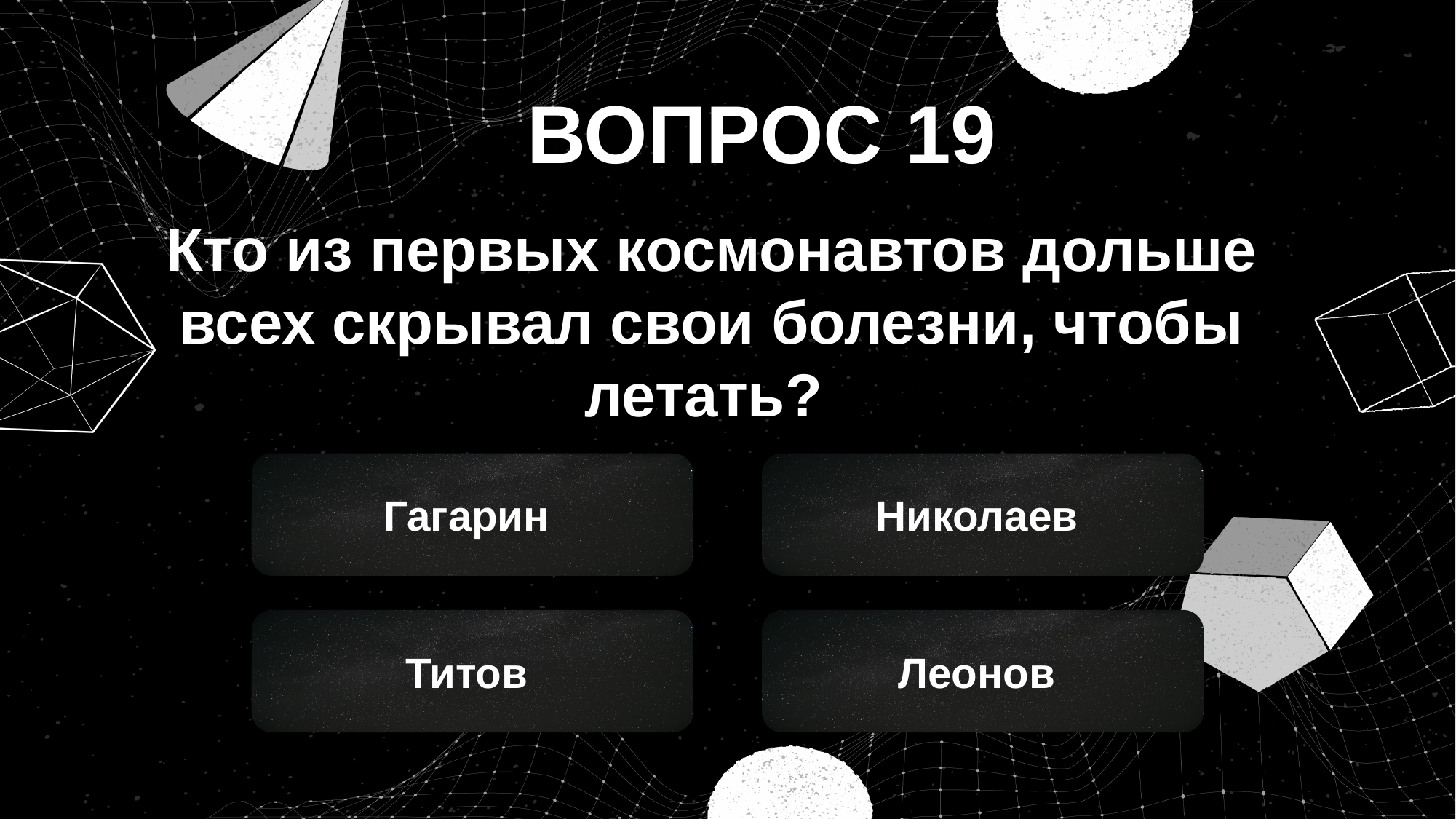

ВОПРОС 19
Кто из первых космонавтов дольше всех скрывал свои болезни, чтобы летать?
Николаев
Гагарин
Титов
Леонов